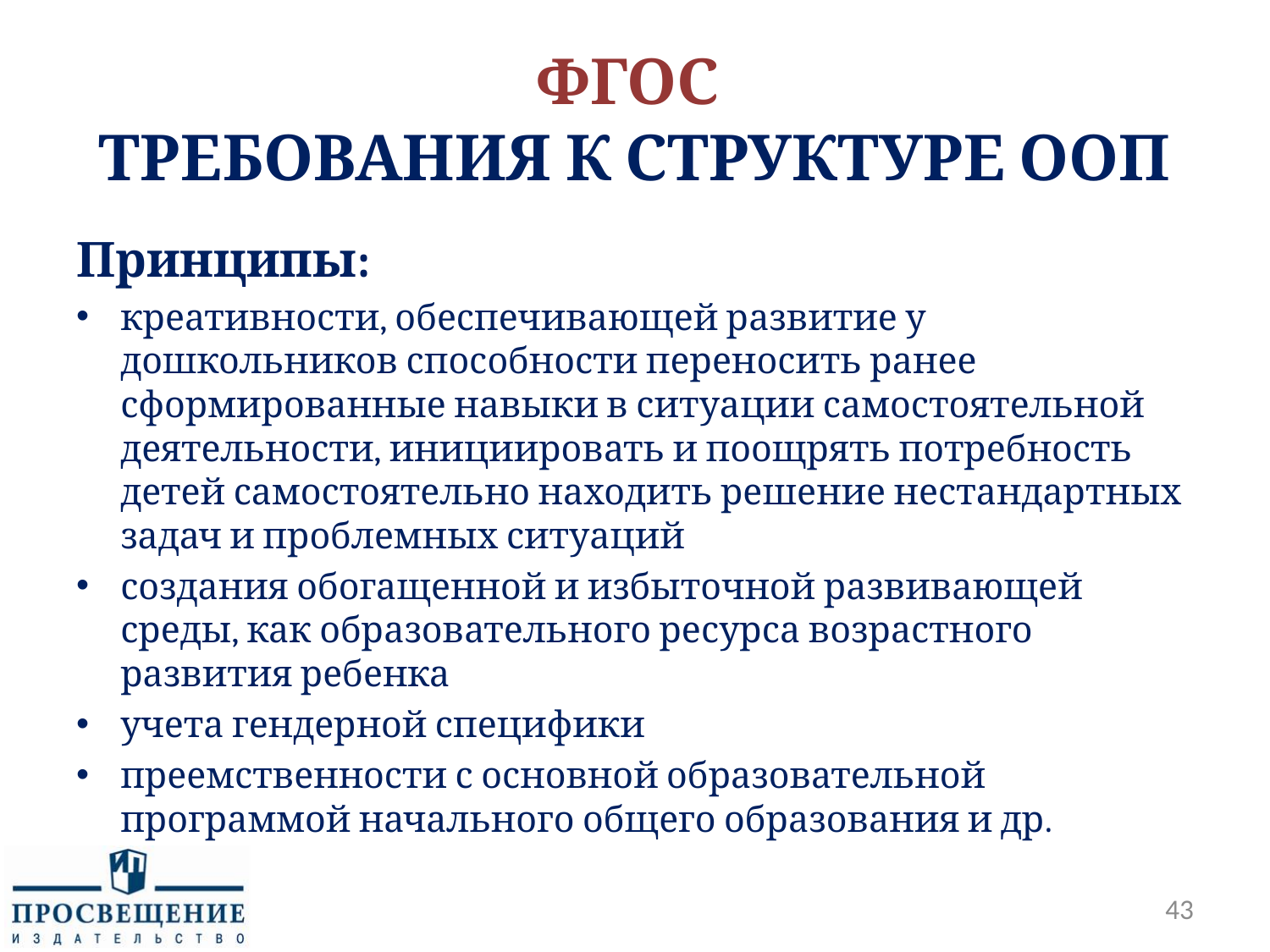

# ФГОС ТРЕБОВАНИЯ К СТРУКТУРЕ ООП
Принципы:
креативности, обеспечивающей развитие у дошкольников способности переносить ранее сформированные навыки в ситуации самостоятельной деятельности, инициировать и поощрять потребность детей самостоятельно находить решение нестандартных задач и проблемных ситуаций
создания обогащенной и избыточной развивающей среды, как образовательного ресурса возрастного развития ребенка
учета гендерной специфики
преемственности с основной образовательной программой начального общего образования и др.
43